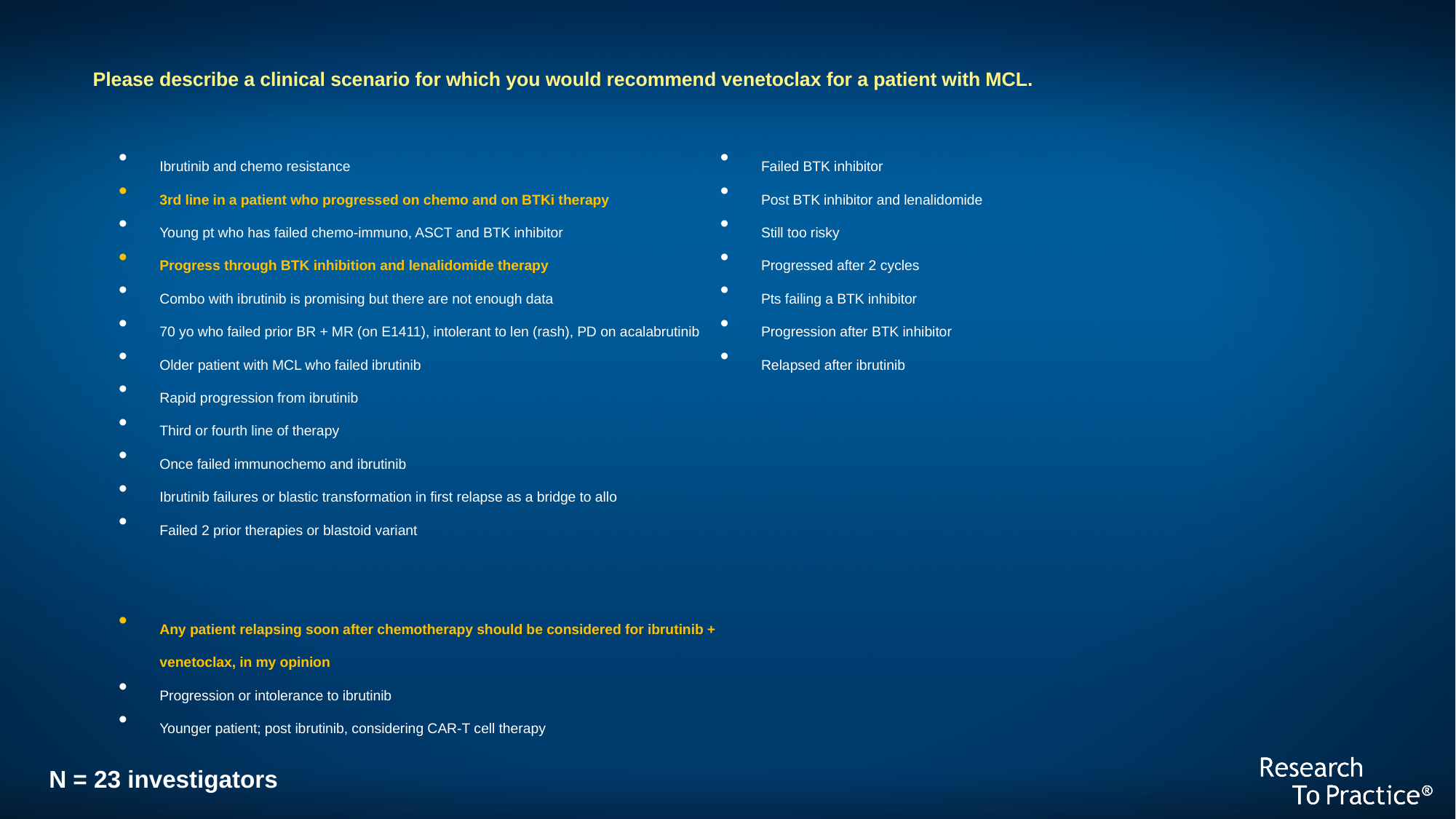

Please describe a clinical scenario for which you would recommend venetoclax for a patient with MCL.
Ibrutinib and chemo resistance
3rd line in a patient who progressed on chemo and on BTKi therapy
Young pt who has failed chemo-immuno, ASCT and BTK inhibitor
Progress through BTK inhibition and lenalidomide therapy
Combo with ibrutinib is promising but there are not enough data
70 yo who failed prior BR + MR (on E1411), intolerant to len (rash), PD on acalabrutinib
Older patient with MCL who failed ibrutinib
Rapid progression from ibrutinib
Third or fourth line of therapy
Once failed immunochemo and ibrutinib
Ibrutinib failures or blastic transformation in first relapse as a bridge to allo
Failed 2 prior therapies or blastoid variant

Any patient relapsing soon after chemotherapy should be considered for ibrutinib + venetoclax, in my opinion
Progression or intolerance to ibrutinib
Younger patient; post ibrutinib, considering CAR-T cell therapy
Failed BTK inhibitor
Post BTK inhibitor and lenalidomide
Still too risky
Progressed after 2 cycles
Pts failing a BTK inhibitor
Progression after BTK inhibitor
Relapsed after ibrutinib
N = 23 investigators